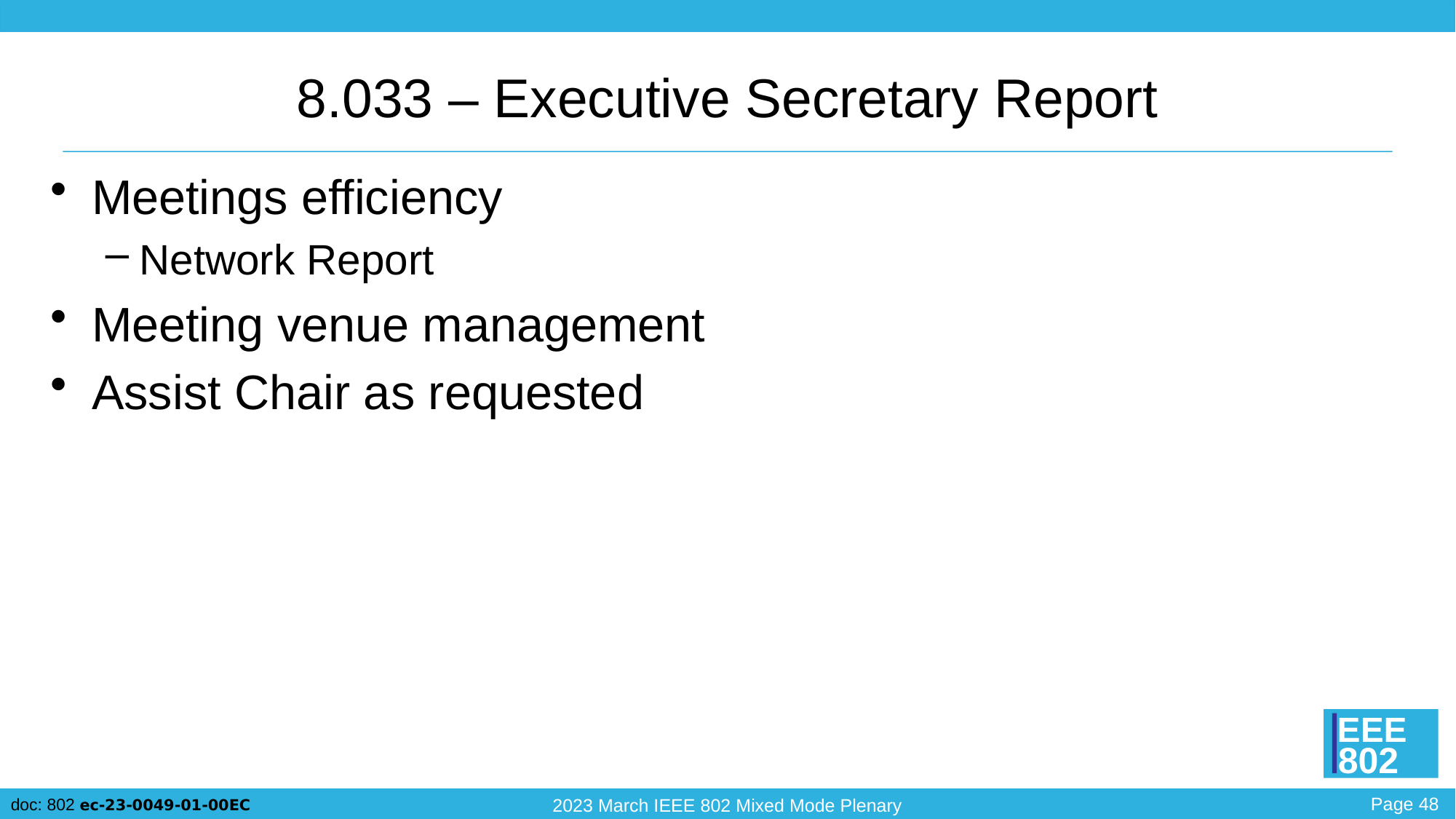

# 8.033 – Executive Secretary Report
Meetings efficiency
Network Report
Meeting venue management
Assist Chair as requested